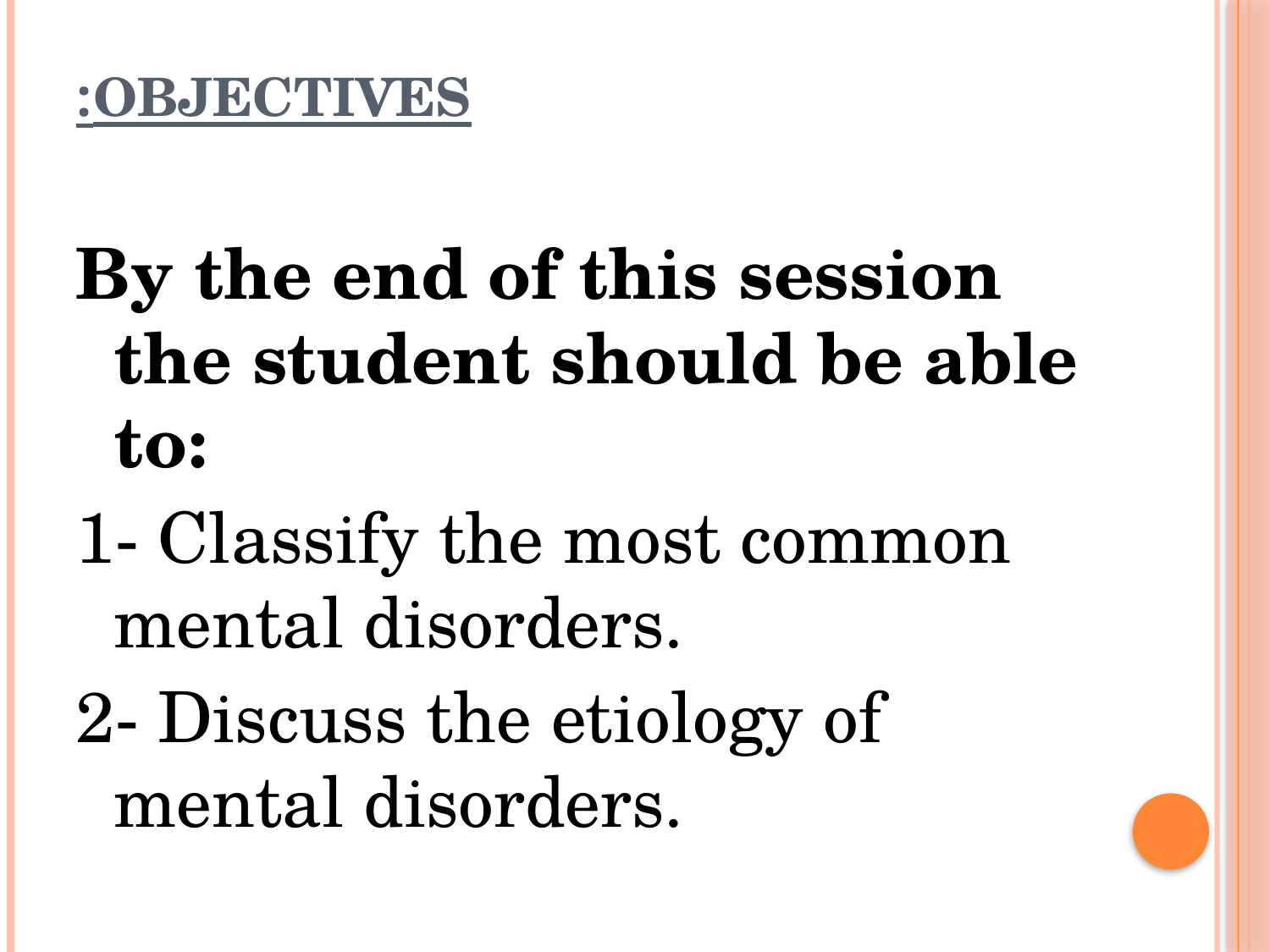

# Objectives:
By the end of this session the student should be able to:
1- Classify the most common mental disorders.
2- Discuss the etiology of mental disorders.